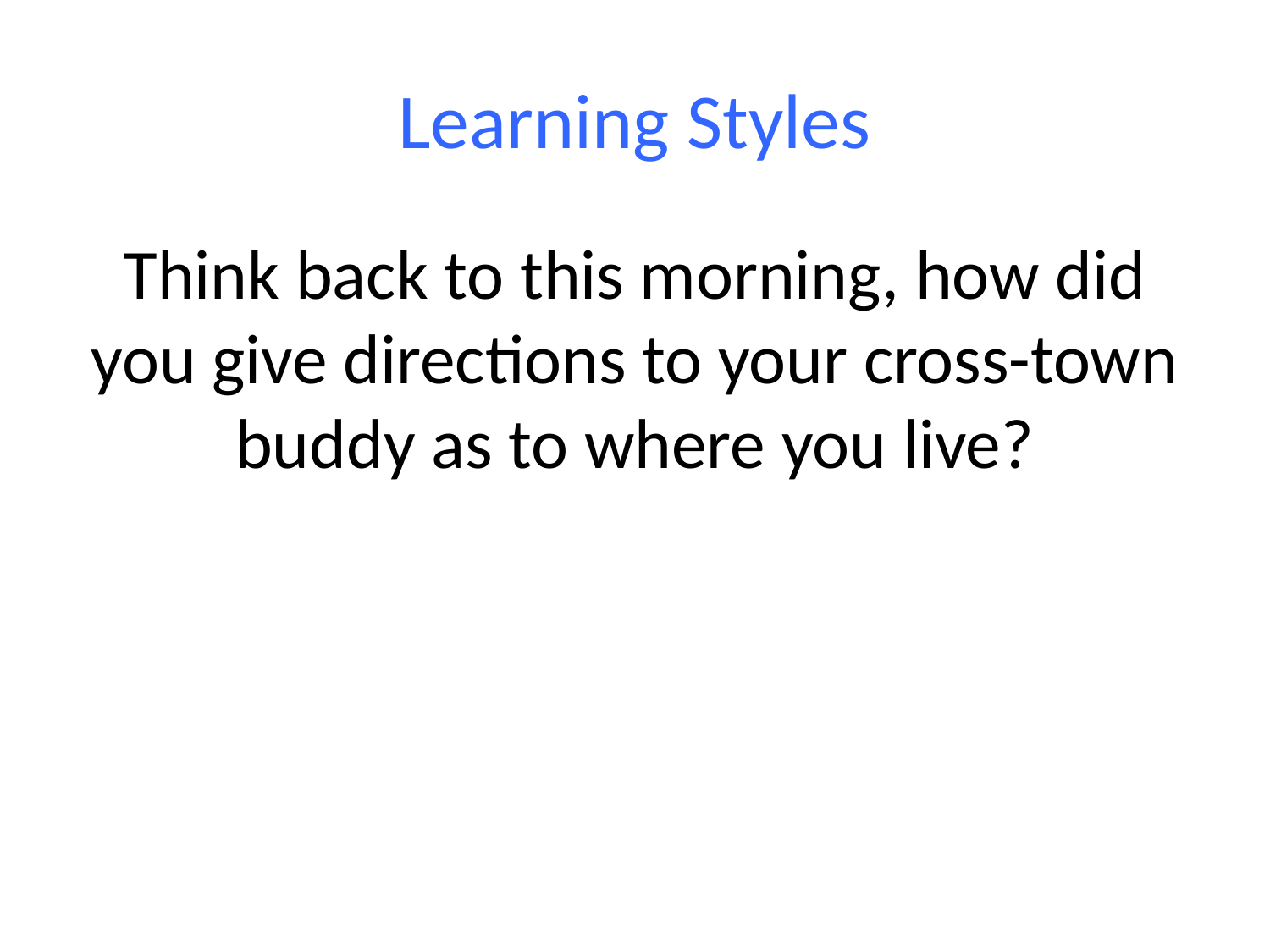

# Learning Styles
Think back to this morning, how did you give directions to your cross-town buddy as to where you live?